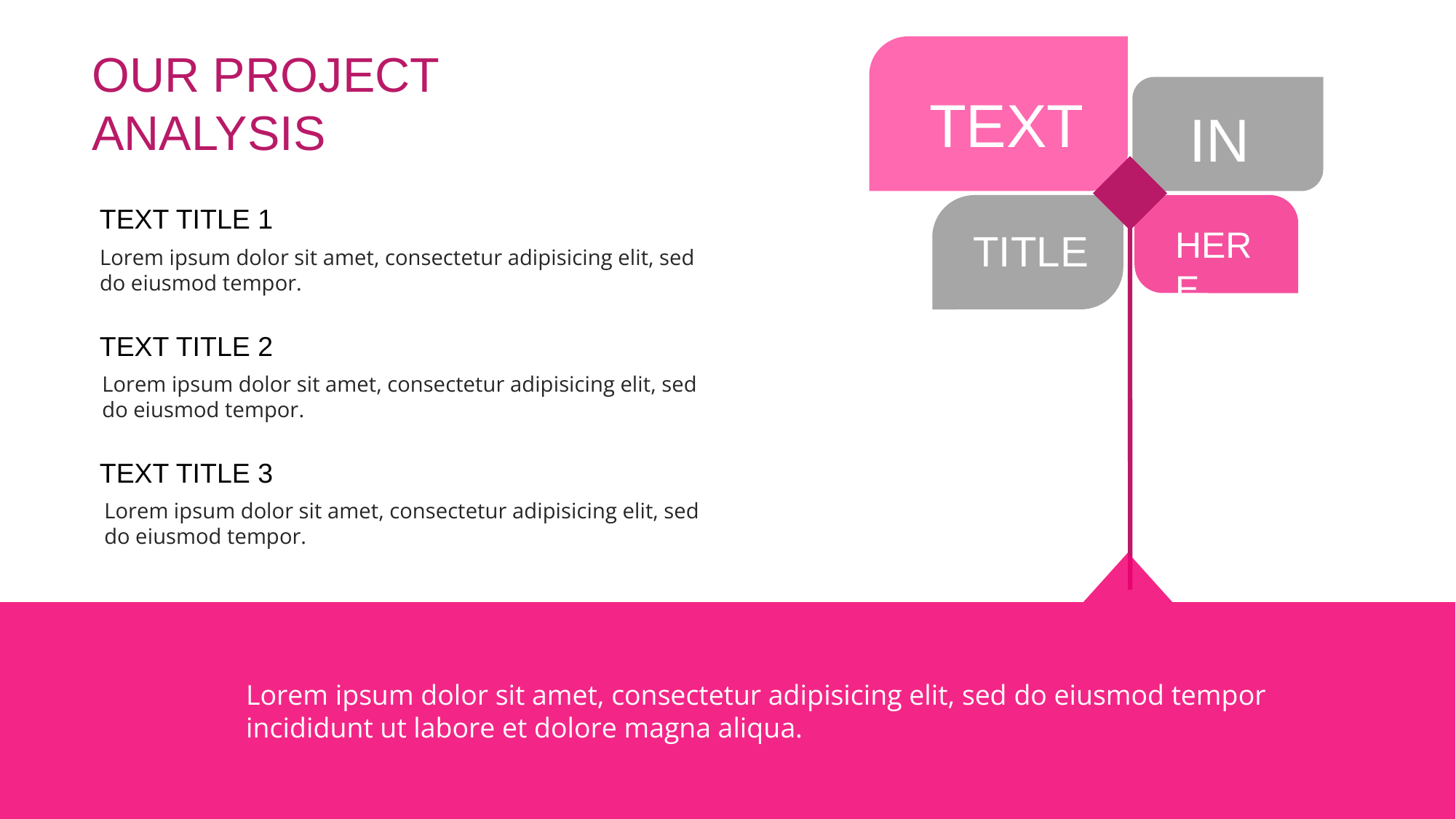

OUR PROJECT ANALYSIS

TEXT
IN

TEXT TITLE 1
Lorem ipsum dolor sit amet, consectetur adipisicing elit, sed do eiusmod tempor.

HERE
TITLE
TEXT TITLE 2
Lorem ipsum dolor sit amet, consectetur adipisicing elit, sed do eiusmod tempor.
TEXT TITLE 3
Lorem ipsum dolor sit amet, consectetur adipisicing elit, sed do eiusmod tempor.

Lorem ipsum dolor sit amet, consectetur adipisicing elit, sed do eiusmod tempor incididunt ut labore et dolore magna aliqua.